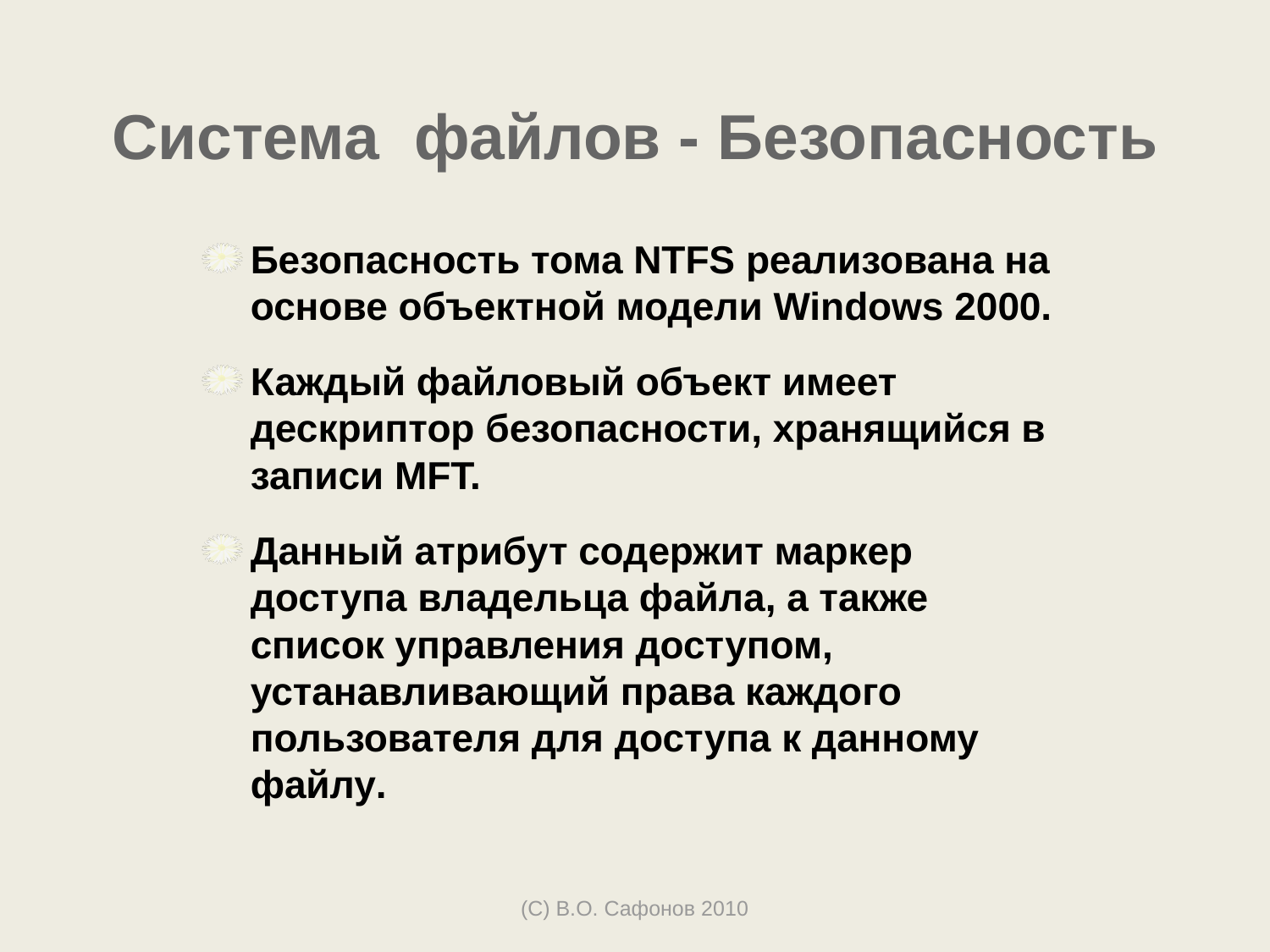

# Система  файлов - Безопасность
Безопасность тома NTFS реализована на основе объектной модели Windows 2000.
Каждый файловый объект имеет дескриптор безопасности, хранящийся в записи MFT.
Данный атрибут содержит маркер доступа владельца файла, а также список управления доступом, устанавливающий права каждого пользователя для доступа к данному файлу.
(С) В.О. Сафонов 2010